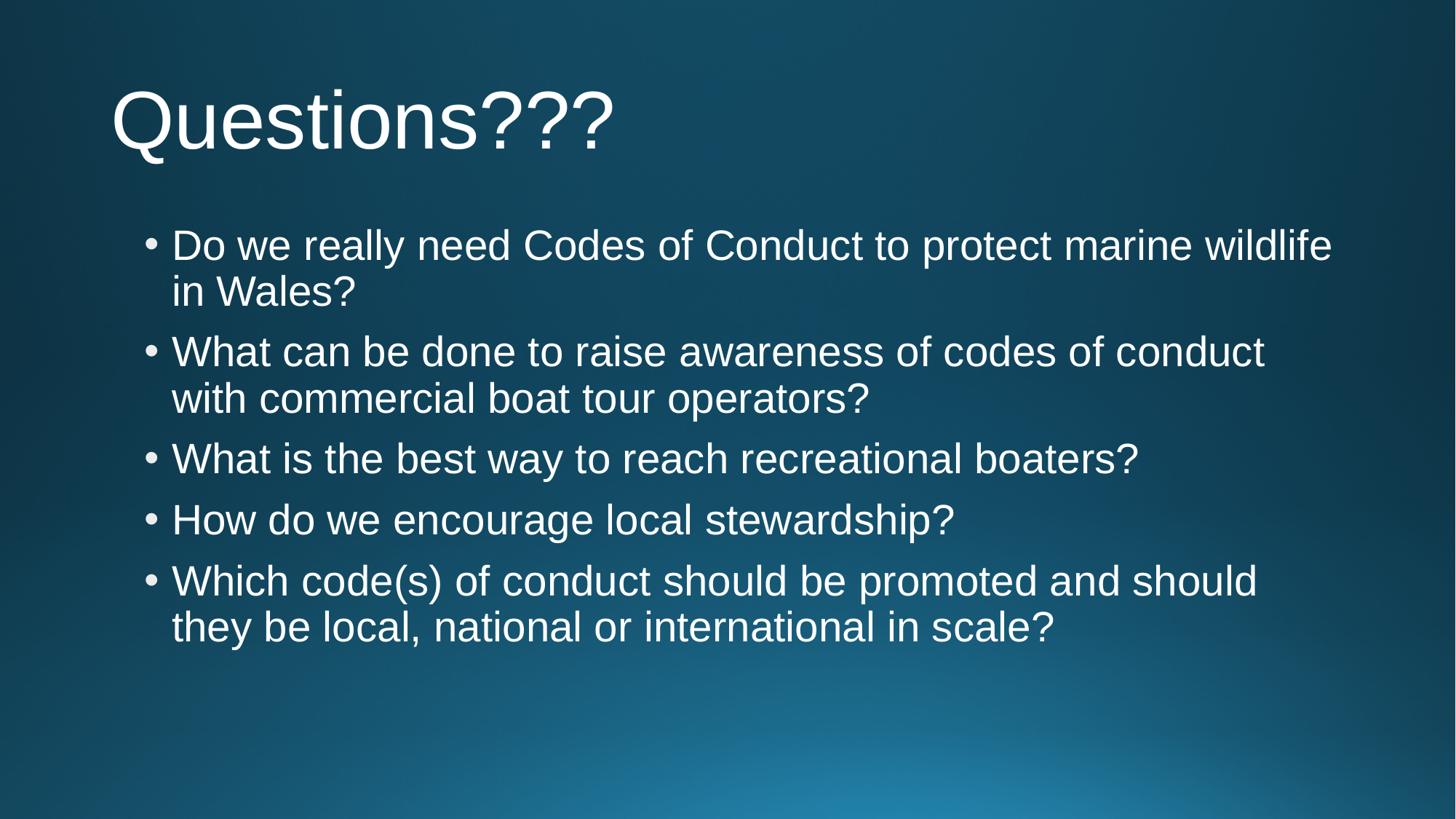

# Questions???
Do we really need Codes of Conduct to protect marine wildlife in Wales?
What can be done to raise awareness of codes of conduct with commercial boat tour operators?
What is the best way to reach recreational boaters?
How do we encourage local stewardship?
Which code(s) of conduct should be promoted and should they be local, national or international in scale?